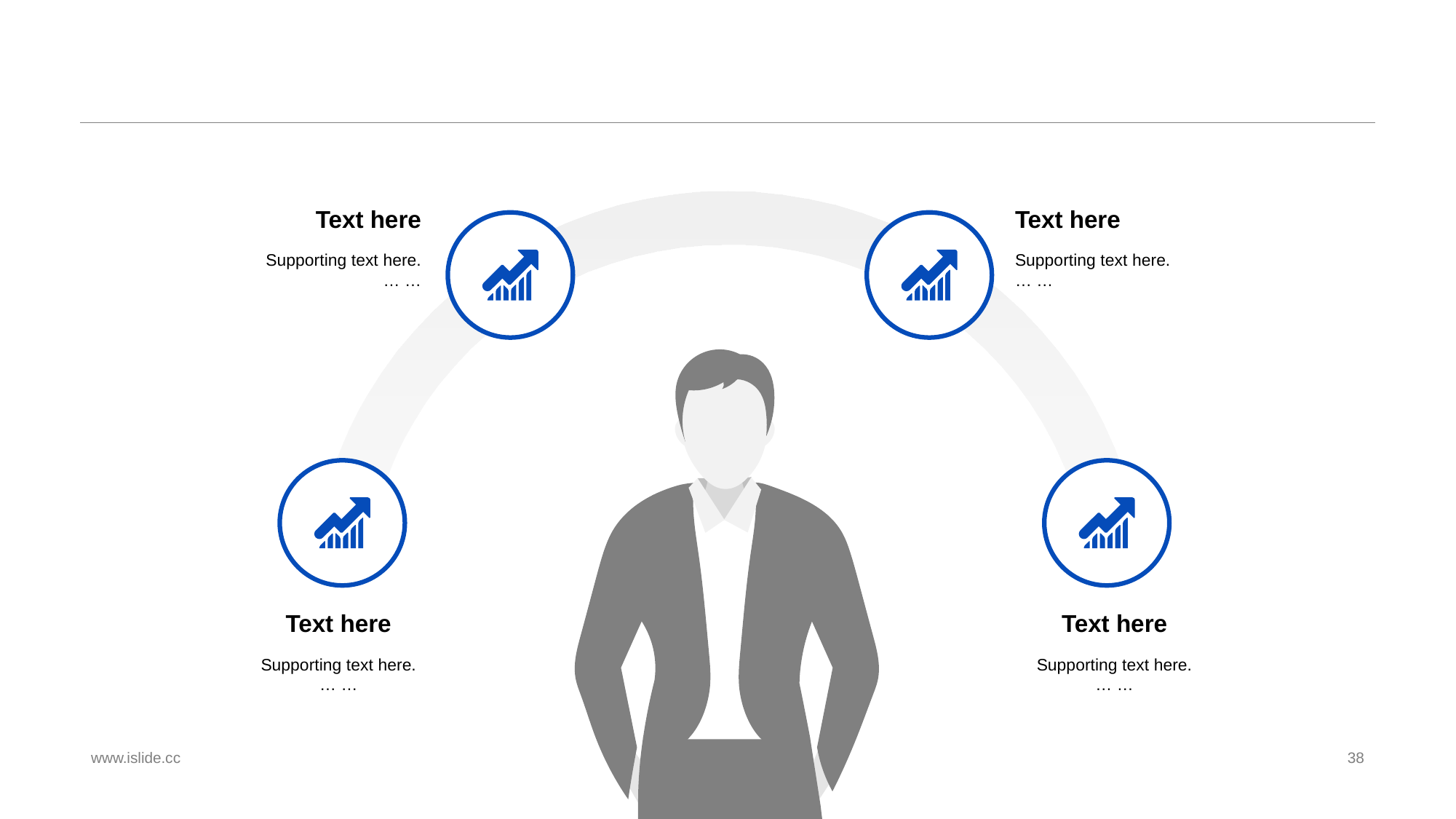

#

Text here
Text here

Supporting text here.
… …
Supporting text here.
… …

Text here
Text here
Supporting text here.
… …
Supporting text here.
… …
www.islide.cc
38